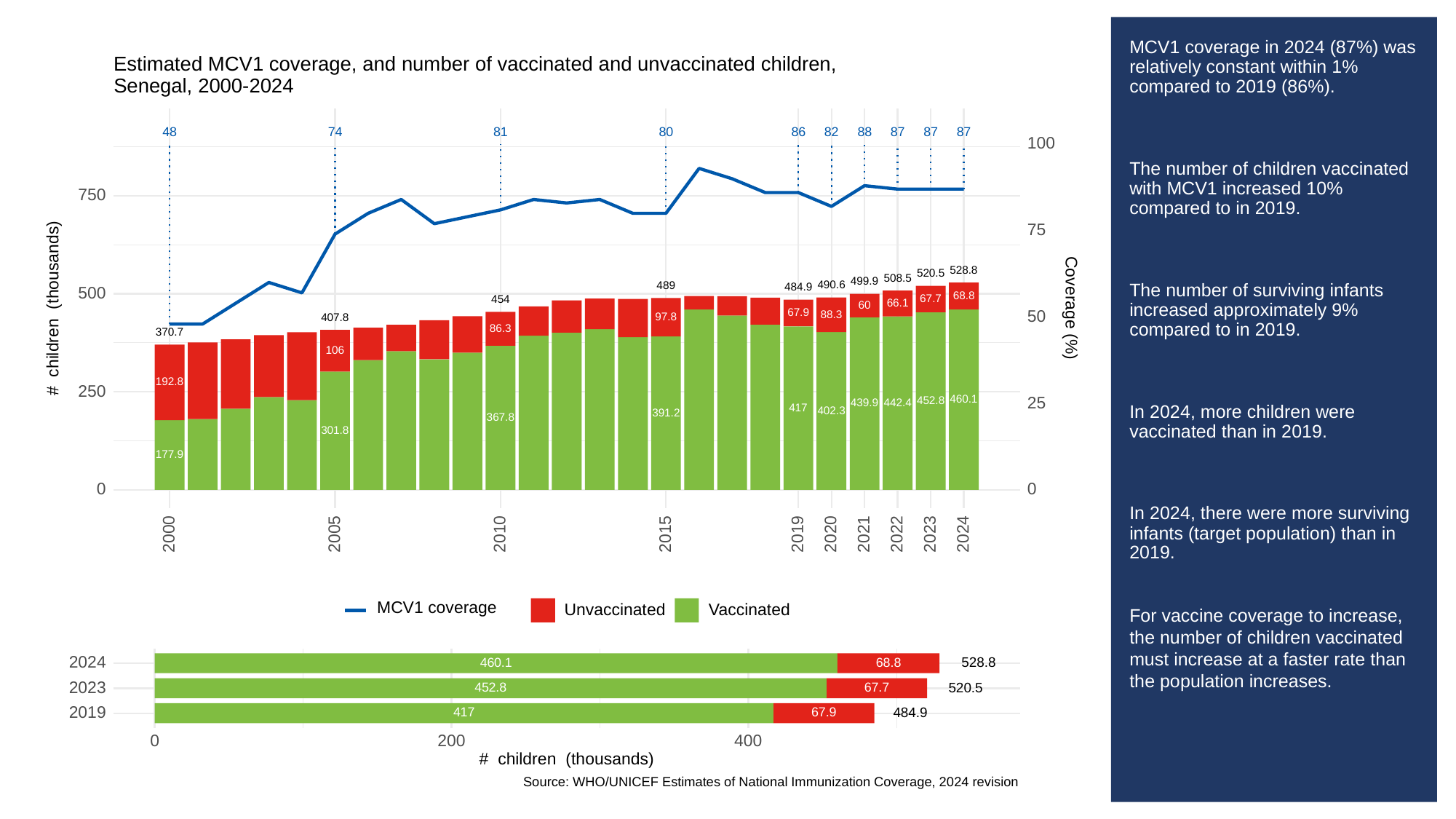

# MCV1 coverage in 2024 (87%) was relatively constant within 1% compared to 2019 (86%).

The number of children vaccinated with MCV1 increased 10% compared to in 2019.

The number of surviving infants increased approximately 9% compared to in 2019.

In 2024, more children were vaccinated than in 2019.

In 2024, there were more surviving infants (target population) than in 2019.

For vaccine coverage to increase, the number of children vaccinated must increase at a faster rate than the population increases.

Estimated MCV1 coverage, and number of vaccinated and unvaccinated children,
Senegal, 2000-2024

48
81
80
86
82
88
87
87
87
74
100

750

75

528.8
520.5
508.5
499.9
490.6
489

484.9

500

68.8

67.7
454

66.1

#  children  (thousands)
Coverage (%)
60

67.9

88.3
50

97.8
407.8

86.3

370.7

106

192.8
250

460.1
452.8

25
442.4
439.9

417
402.3

391.2
367.8

301.8

177.9
0
0

2023
2000
2005
2010
2015
2019
2020
2021
2022
2024

MCV1 coverage
Unvaccinated
Vaccinated

2024
528.8
460.1
68.8

2023
520.5
452.8
67.7

2019
484.9
67.9
417

0
200
400
#  children  (thousands)
Source: WHO/UNICEF Estimates of National Immunization Coverage, 2024 revision